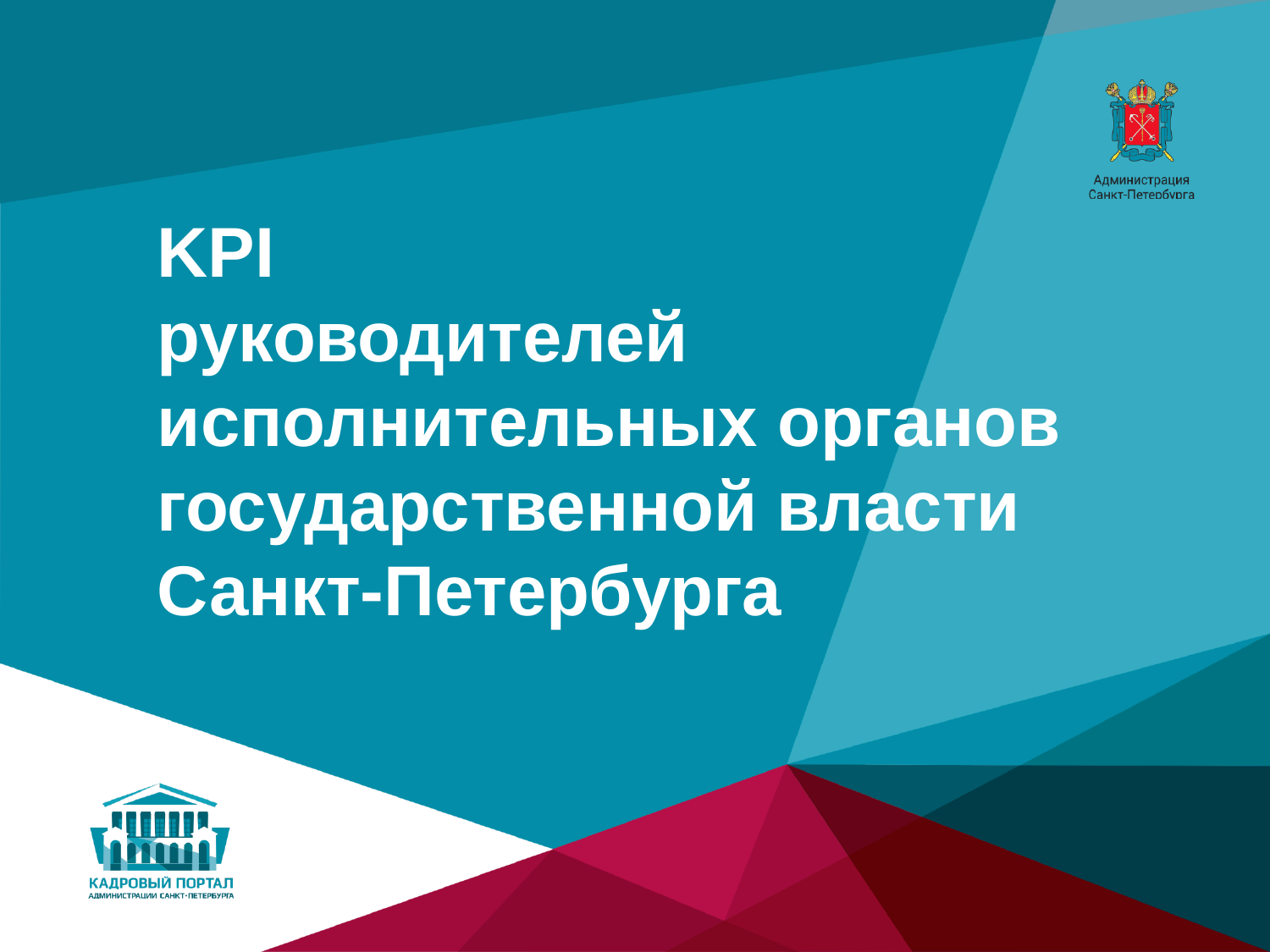

KPI
руководителей
исполнительных органов государственной власти
Санкт-Петербурга